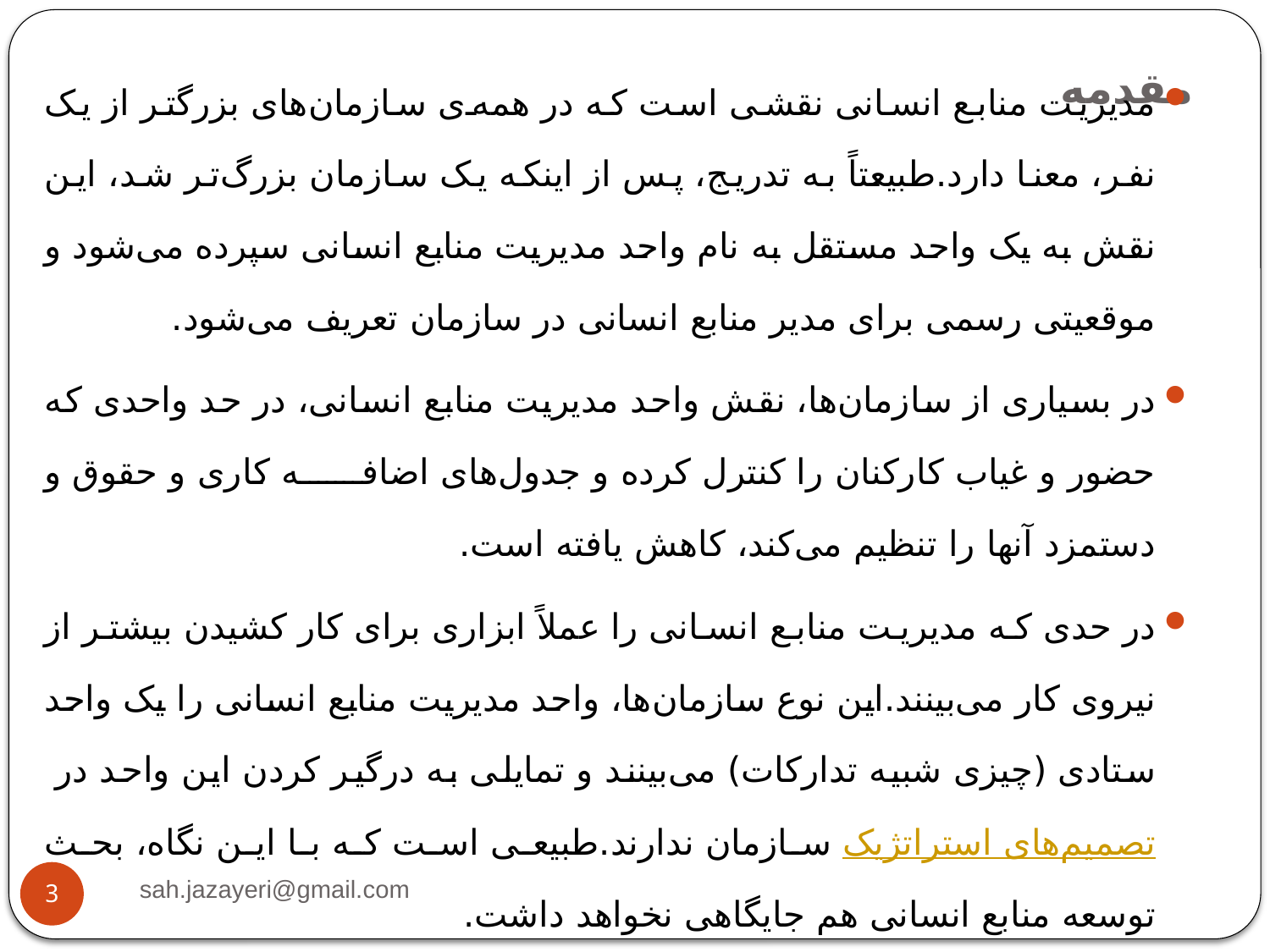

# مقدمه
مدیریت منابع انسانی نقشی است که در همه‌ی سازمان‌های بزرگتر از یک نفر، معنا دارد.طبیعتاً به تدریج، پس از اینکه یک سازمان بزرگ‌تر شد، این نقش به یک واحد مستقل به نام واحد مدیریت منابع انسانی سپرده می‌شود و موقعیتی رسمی برای مدیر منابع انسانی در سازمان تعریف می‌شود.
در بسیاری از سازمان‌ها، نقش واحد مدیریت منابع انسانی، در حد واحدی که حضور و غیاب کارکنان را کنترل کرده و جدول‌های اضافه کاری و حقوق و دستمزد آنها را تنظیم می‌کند، کاهش یافته است.
در حدی که مدیریت منابع انسانی را عملاً ابزاری برای کار کشیدن بیشتر از نیروی کار می‌بینند.این نوع سازمان‌ها، واحد مدیریت منابع انسانی را یک واحد ستادی (چیزی شبیه تدارکات) می‌بینند و تمایلی به درگیر کردن این واحد در تصمیم‌های استراتژیک سازمان ندارند.طبیعی است که با این نگاه، بحث توسعه منابع انسانی هم جایگاهی نخواهد داشت.
sah.jazayeri@gmail.com
3